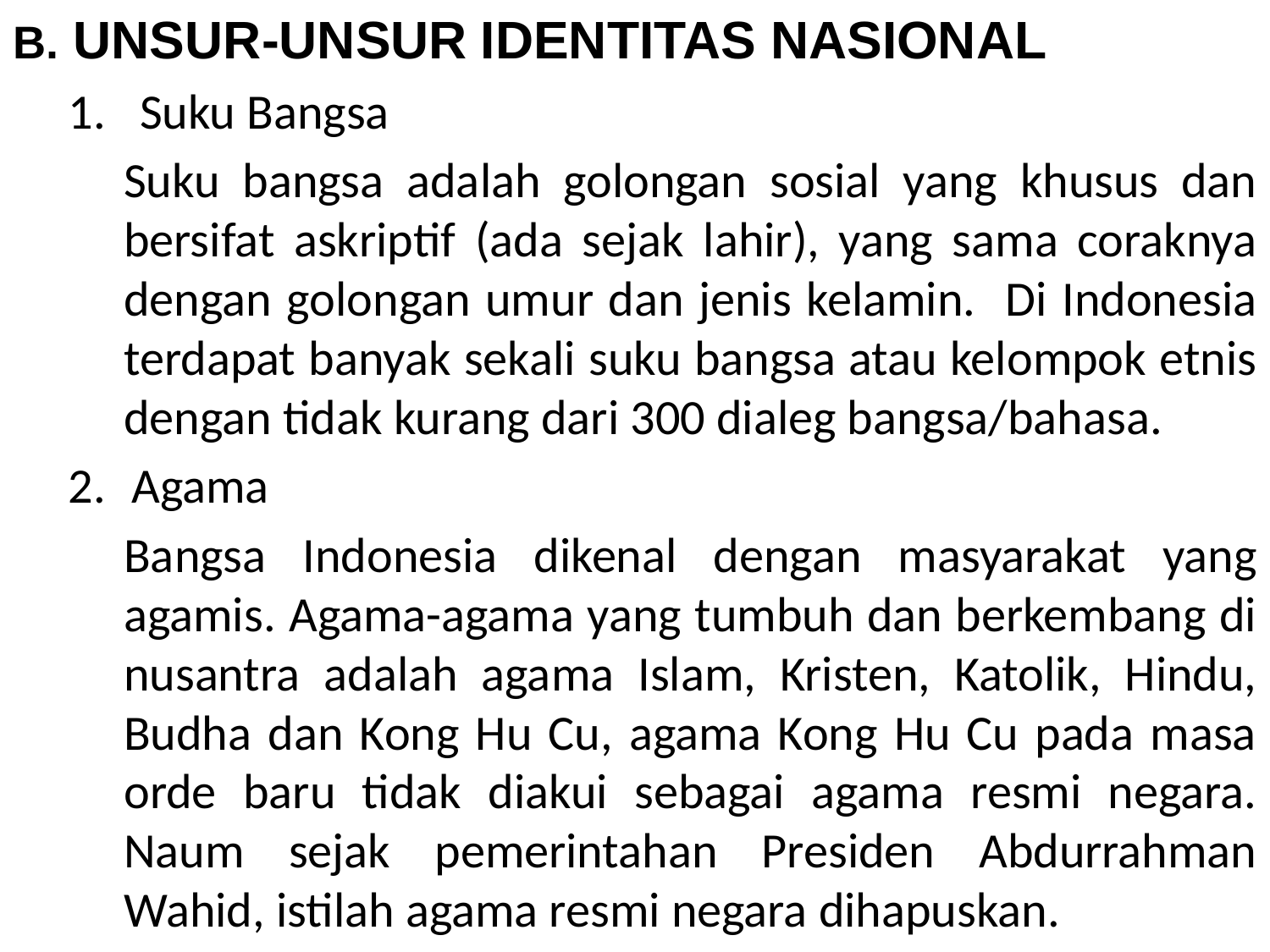

B. UNSUR-UNSUR IDENTITAS NASIONAL
Suku Bangsa
Suku bangsa adalah golongan sosial yang khusus dan bersifat askriptif (ada sejak lahir), yang sama coraknya dengan golongan umur dan jenis kelamin.  Di Indonesia terdapat banyak sekali suku bangsa atau kelompok etnis dengan tidak kurang dari 300 dialeg bangsa/bahasa.
Agama
Bangsa Indonesia dikenal dengan masyarakat yang agamis. Agama-agama yang tumbuh dan berkembang di nusantra adalah agama Islam, Kristen, Katolik, Hindu, Budha dan Kong Hu Cu, agama Kong Hu Cu pada masa orde baru tidak diakui sebagai agama resmi negara. Naum sejak pemerintahan Presiden Abdurrahman Wahid, istilah agama resmi negara dihapuskan.